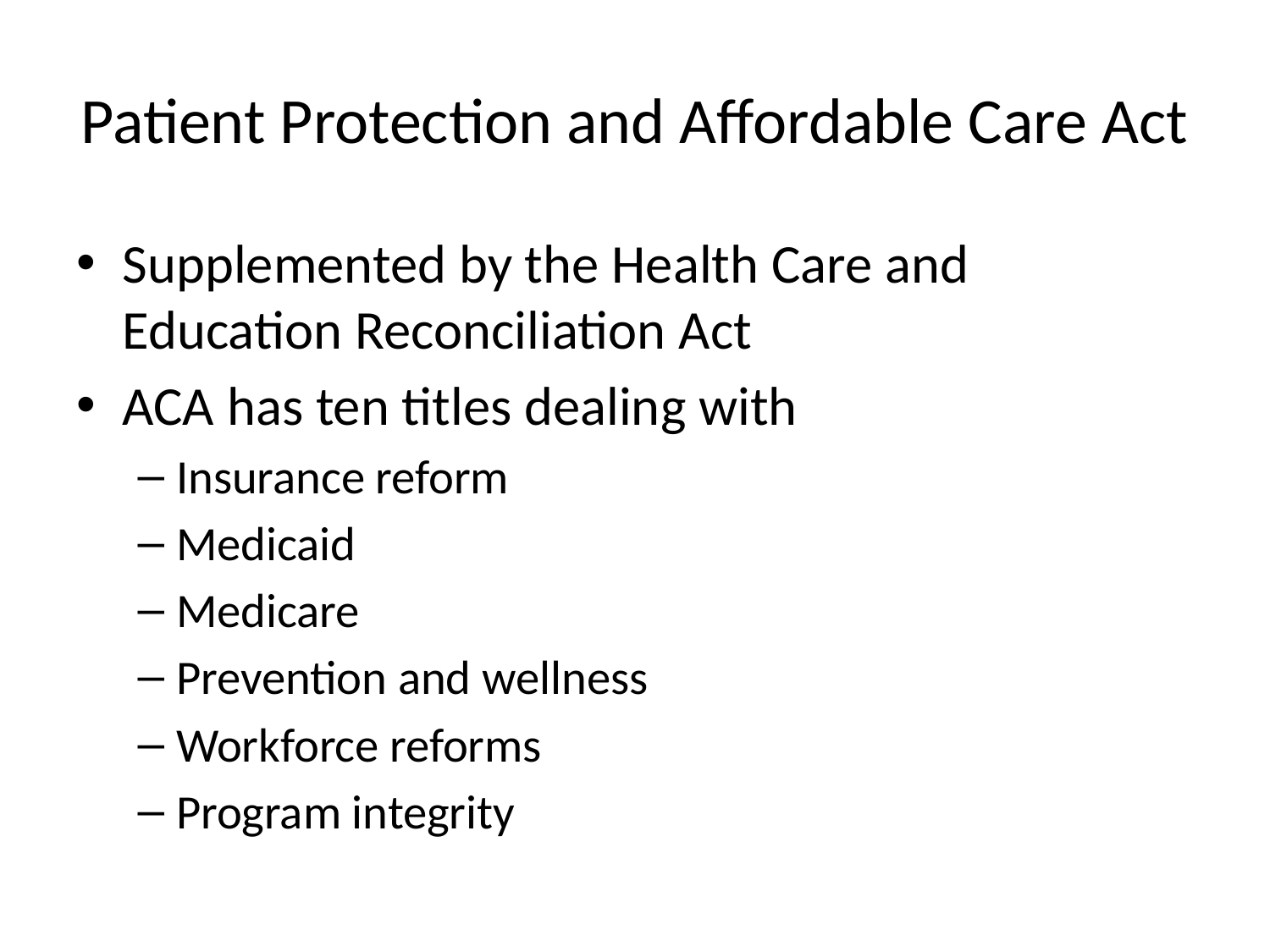

# Patient Protection and Affordable Care Act
Supplemented by the Health Care and Education Reconciliation Act
ACA has ten titles dealing with
Insurance reform
Medicaid
Medicare
Prevention and wellness
Workforce reforms
Program integrity